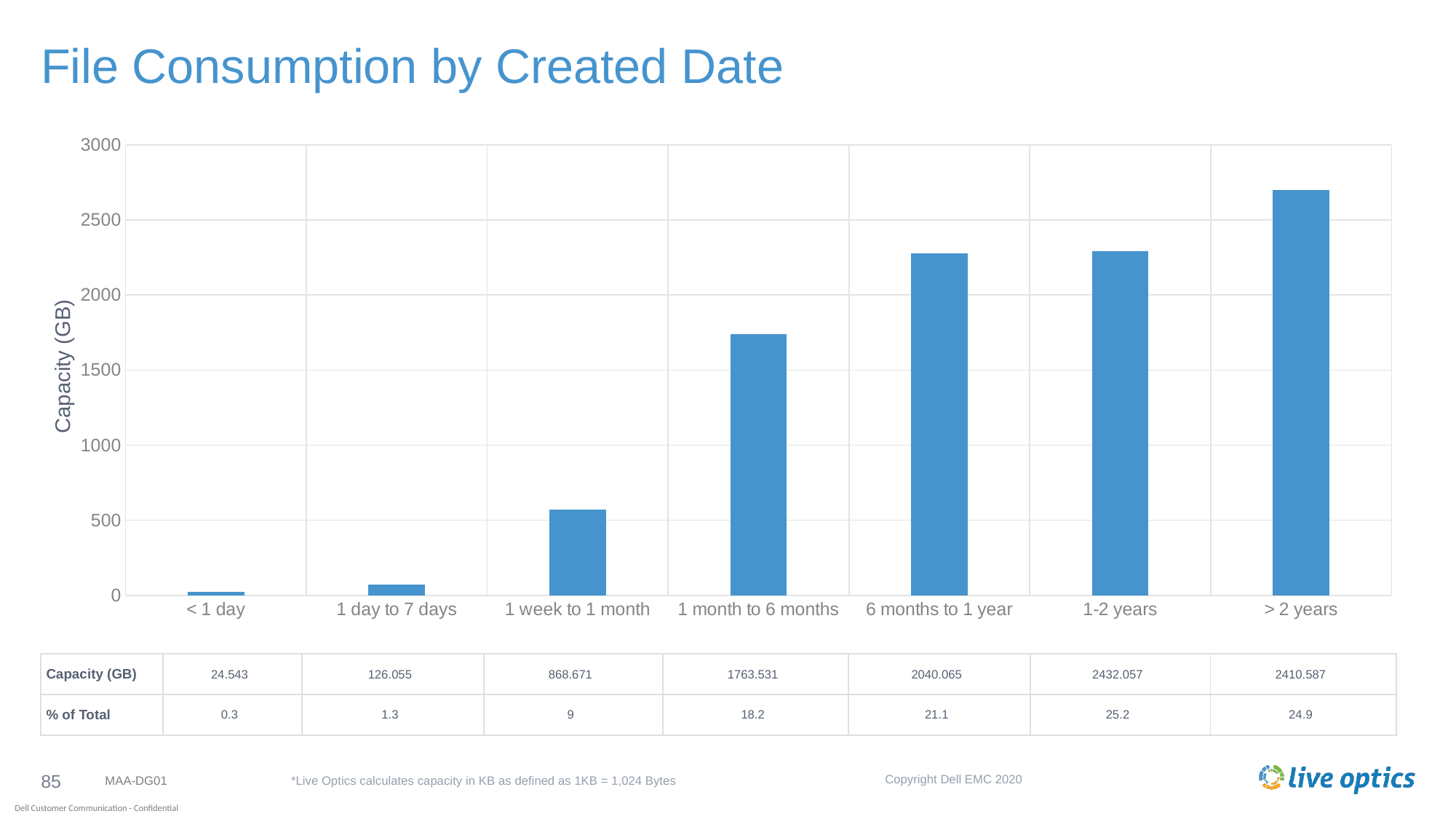

# File Consumption by Created Date

### Chart

| Category | Size (GB) |
|---|---|
| < 1 day | 23.844 |
| 1 day to 7 days | 70.593 |
| 1 week to 1 month | 568.795 |
| 1 month to 6 months | 1739.635 |
| 6 months to 1 year | 2274.838 |
| 1-2 years | 2291.238 |
| > 2 years | 2696.565 |
Capacity (GB)
| Capacity (GB) | 24.543 | 126.055 | 868.671 | 1763.531 | 2040.065 | 2432.057 | 2410.587 |
| --- | --- | --- | --- | --- | --- | --- | --- |
| % of Total | 0.3 | 1.3 | 9 | 18.2 | 21.1 | 25.2 | 24.9 |